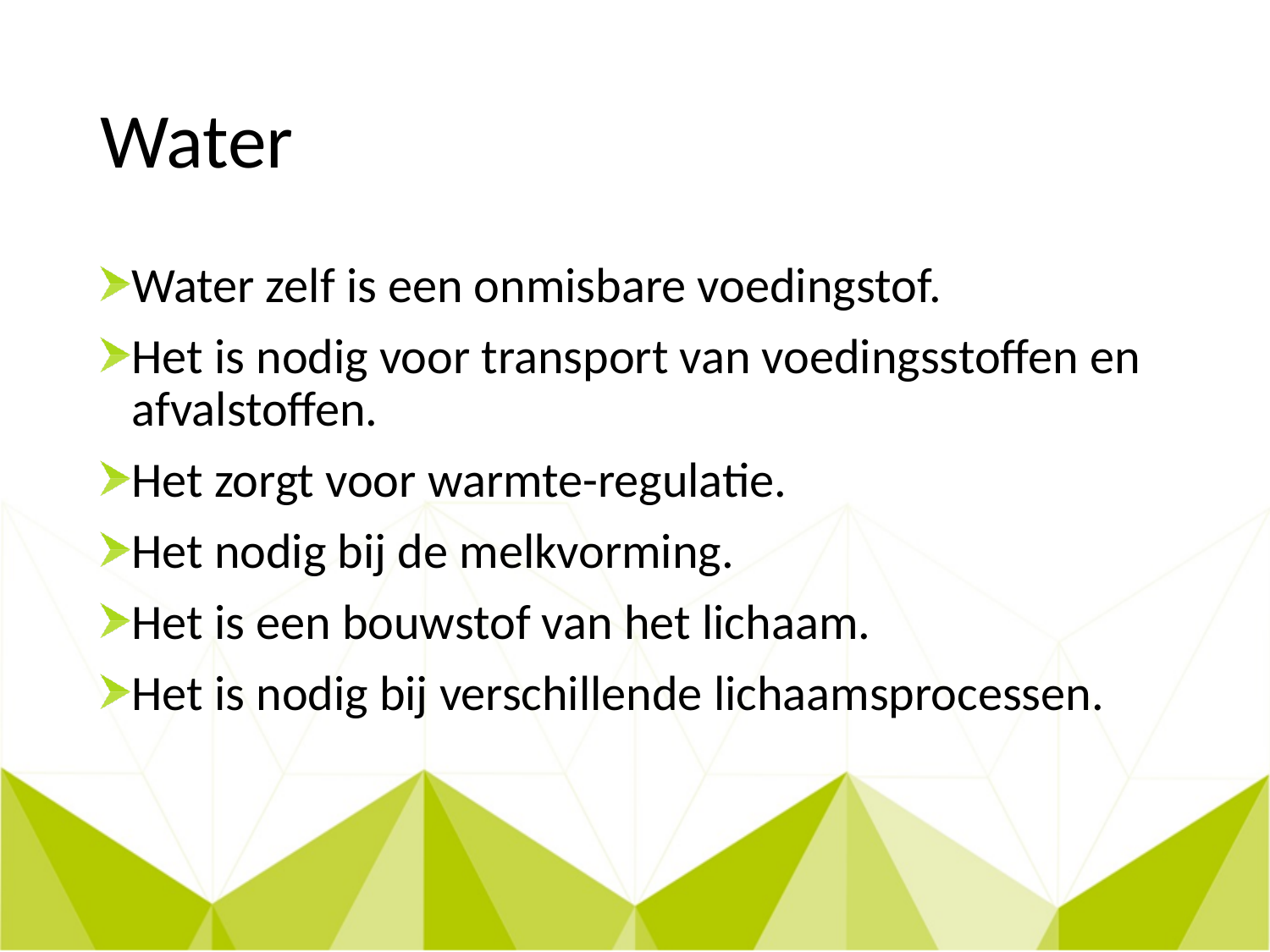

# Water
Water zelf is een onmisbare voedingstof.
Het is nodig voor transport van voedingsstoffen en afvalstoffen.
Het zorgt voor warmte-regulatie.
Het nodig bij de melkvorming.
Het is een bouwstof van het lichaam.
Het is nodig bij verschillende lichaamsprocessen.